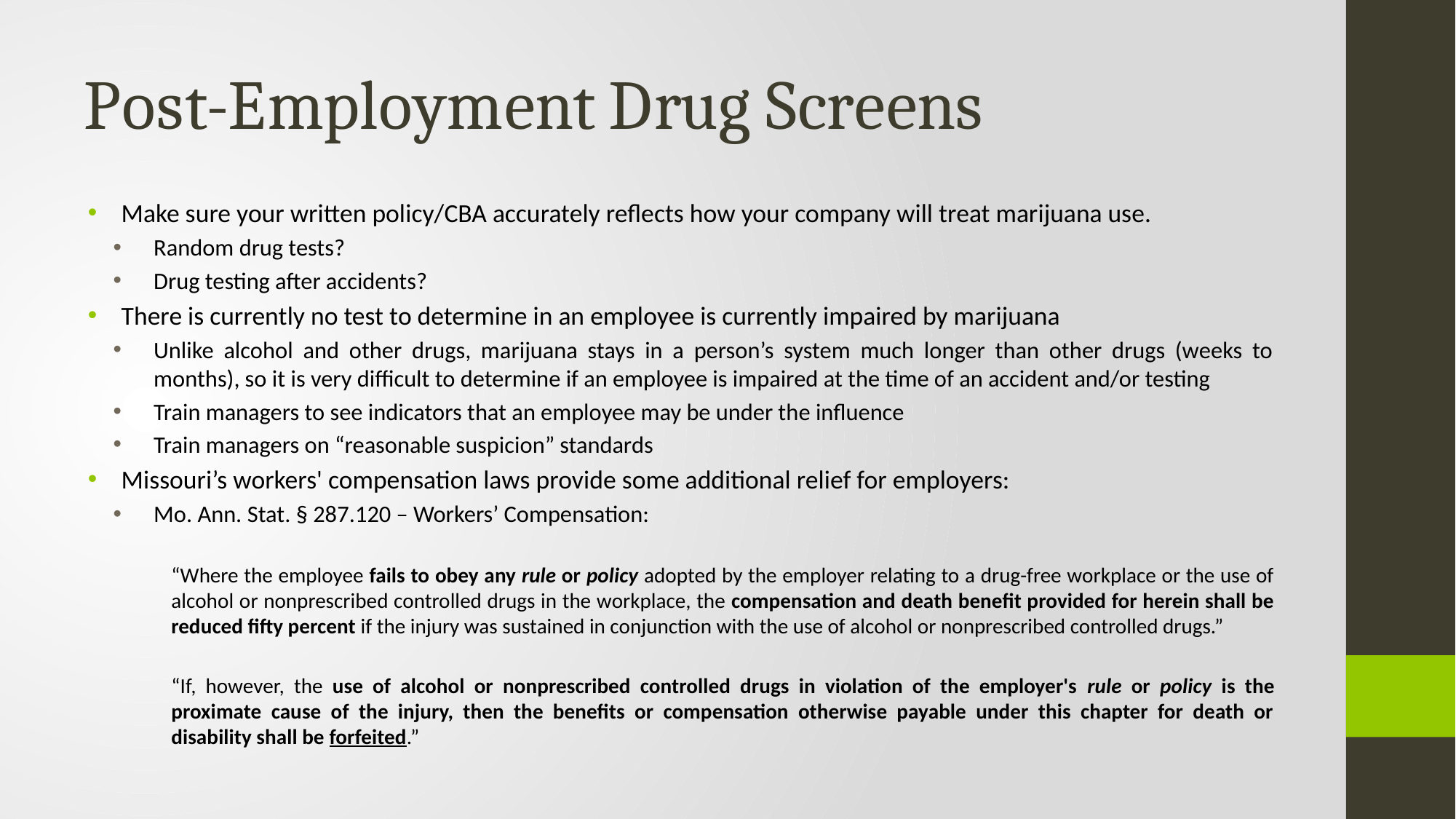

# Post-Employment Drug Screens
Make sure your written policy/CBA accurately reflects how your company will treat marijuana use.
Random drug tests?
Drug testing after accidents?
There is currently no test to determine in an employee is currently impaired by marijuana
Unlike alcohol and other drugs, marijuana stays in a person’s system much longer than other drugs (weeks to months), so it is very difficult to determine if an employee is impaired at the time of an accident and/or testing
Train managers to see indicators that an employee may be under the influence
Train managers on “reasonable suspicion” standards
Missouri’s workers' compensation laws provide some additional relief for employers:
Mo. Ann. Stat. § 287.120 – Workers’ Compensation:

“Where the employee fails to obey any rule or policy adopted by the employer relating to a drug-free workplace or the use of alcohol or nonprescribed controlled drugs in the workplace, the compensation and death benefit provided for herein shall be reduced fifty percent if the injury was sustained in conjunction with the use of alcohol or nonprescribed controlled drugs.”

“If, however, the use of alcohol or nonprescribed controlled drugs in violation of the employer's rule or policy is the proximate cause of the injury, then the benefits or compensation otherwise payable under this chapter for death or disability shall be forfeited.”